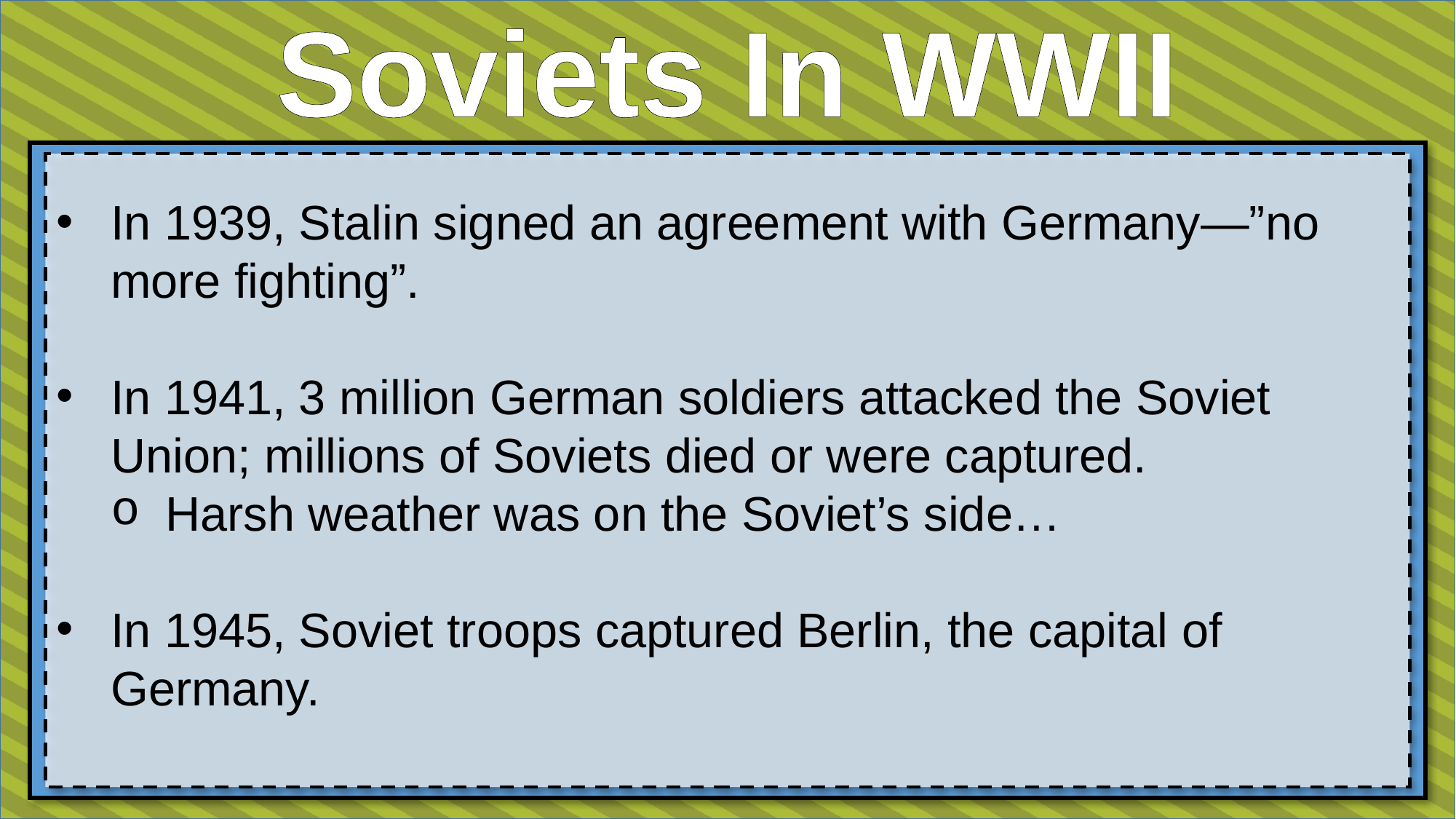

Soviets In WWII

In 1939, Stalin signed an agreement with Germany—”no more fighting”.

In 1941, 3 million German soldiers attacked the Soviet Union; millions of Soviets died or were captured.
Harsh weather was on the Soviet’s side…

In 1945, Soviet troops captured Berlin, the capital of Germany.